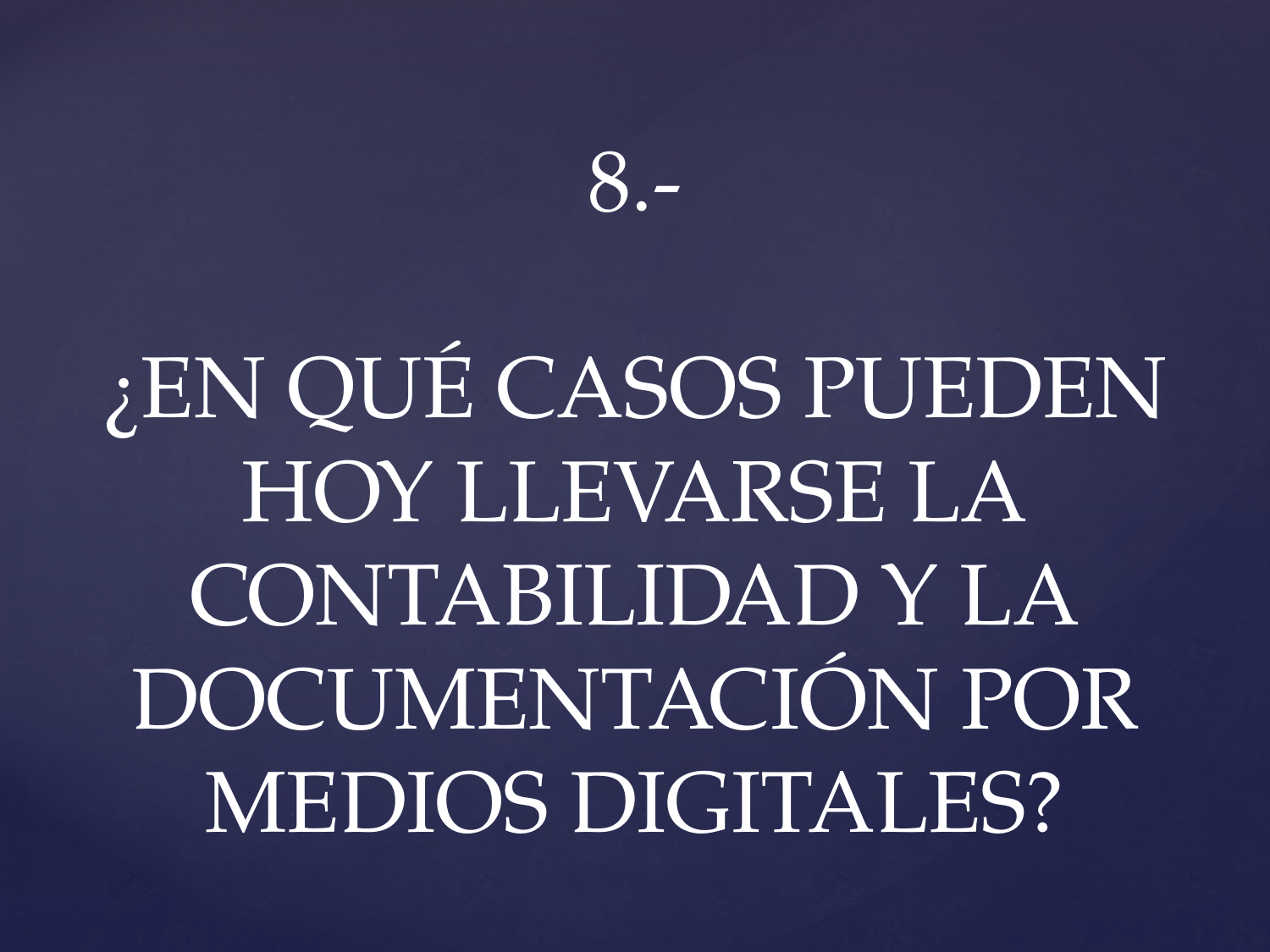

# 8.- ¿EN QUÉ CASOS PUEDEN HOY LLEVARSE LA CONTABILIDAD Y LA DOCUMENTACIÓN POR MEDIOS DIGITALES?